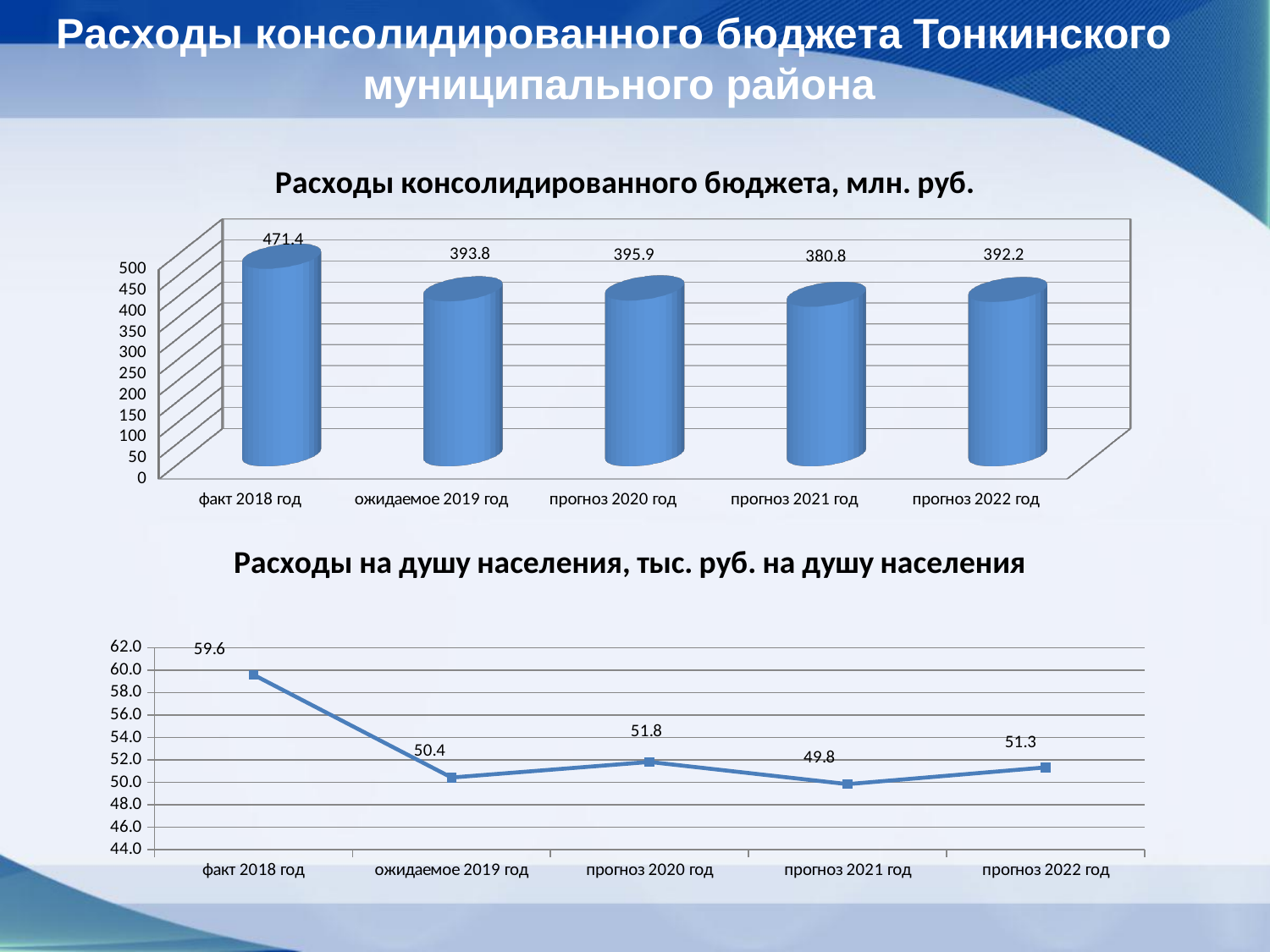

Расходы консолидированного бюджета Тонкинского  муниципального района

[unsupported chart]

### Chart:

| Category | Расходы на душу населения, тыс. руб. на душу населения |
|---|---|
| факт 2018 год | 59.587915560611805 |
| ожидаемое 2019 год | 50.42899218850045 |
| прогноз 2020 год | 51.81937172774869 |
| прогноз 2021 год | 49.84293193717278 |
| прогноз 2022 год | 51.33507853403142 |